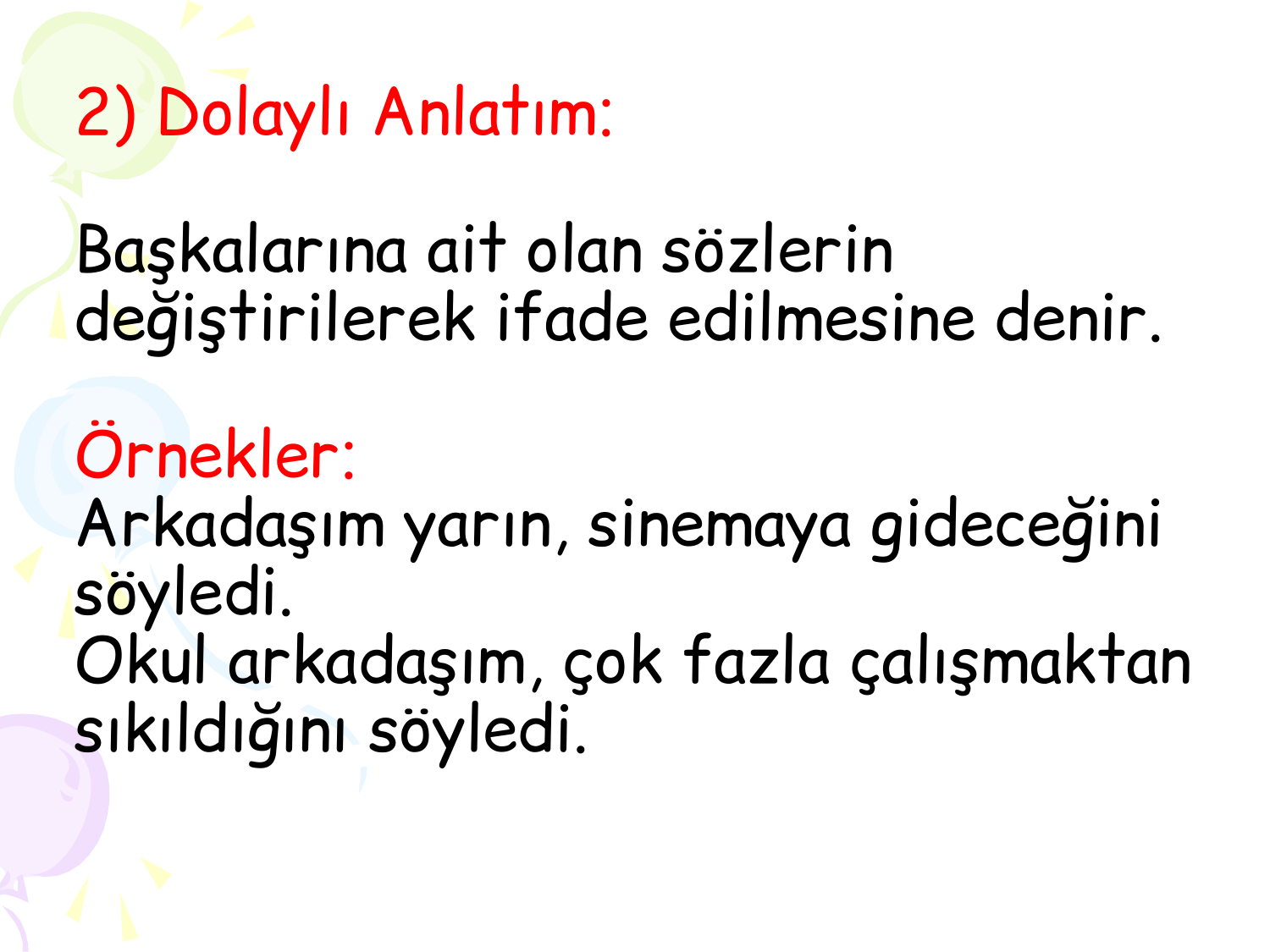

# 2) Dolaylı Anlatım: Başkalarına ait olan sözlerin değiştirilerek ifade edilmesine denir. Örnekler: Arkadaşım yarın, sinemaya gideceğini söyledi. Okul arkadaşım, çok fazla çalışmaktan sıkıldığını söyledi.